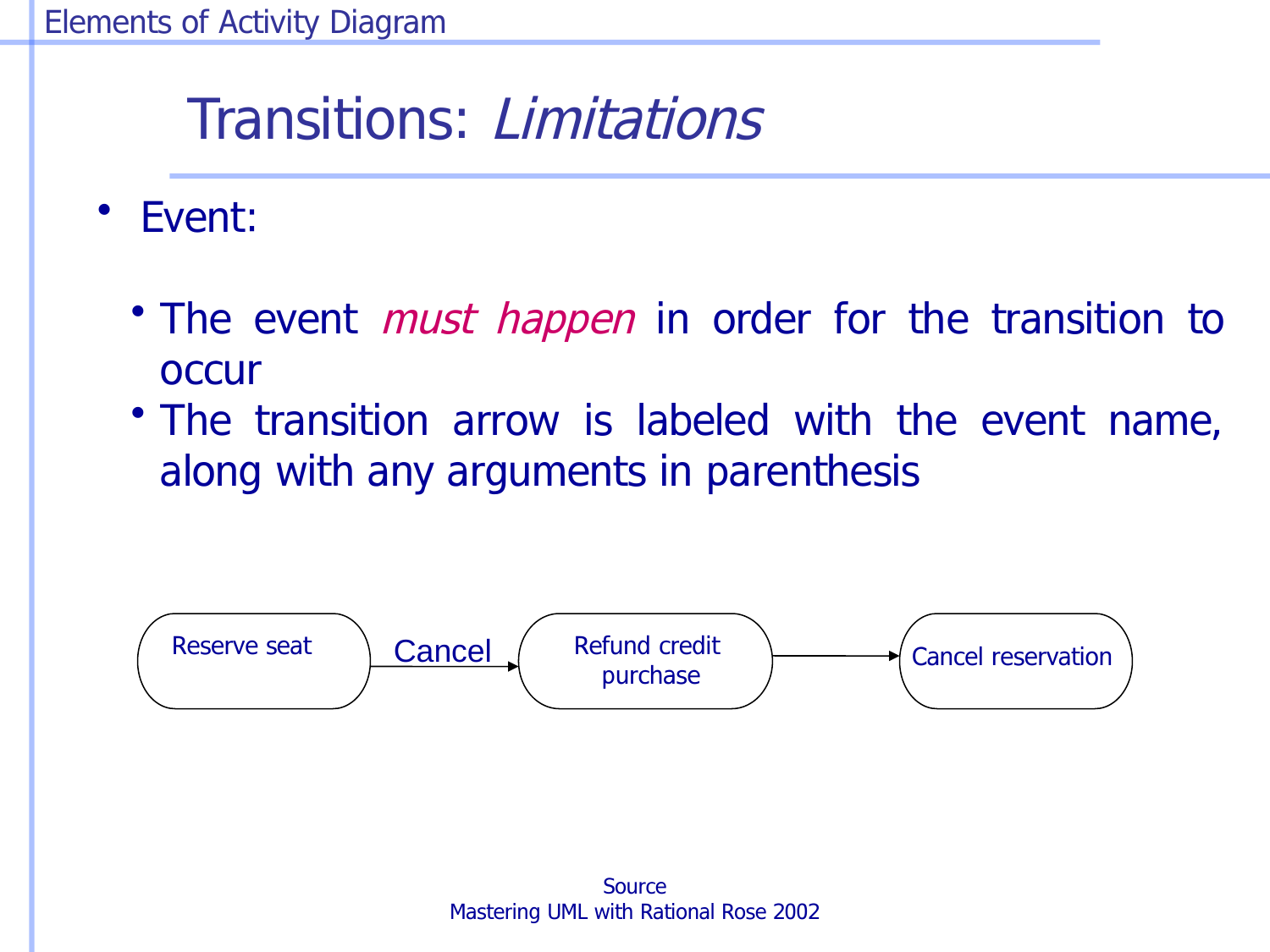

Elements of Activity Diagram

Transitions: Limitations

 Event:

The event must happen in order for the transition to occur
The transition arrow is labeled with the event name, along with any arguments in parenthesis

Reserve seat
Cancel

Refund credit
purchase
Cancel reservation

Source
Mastering UML with Rational Rose 2002